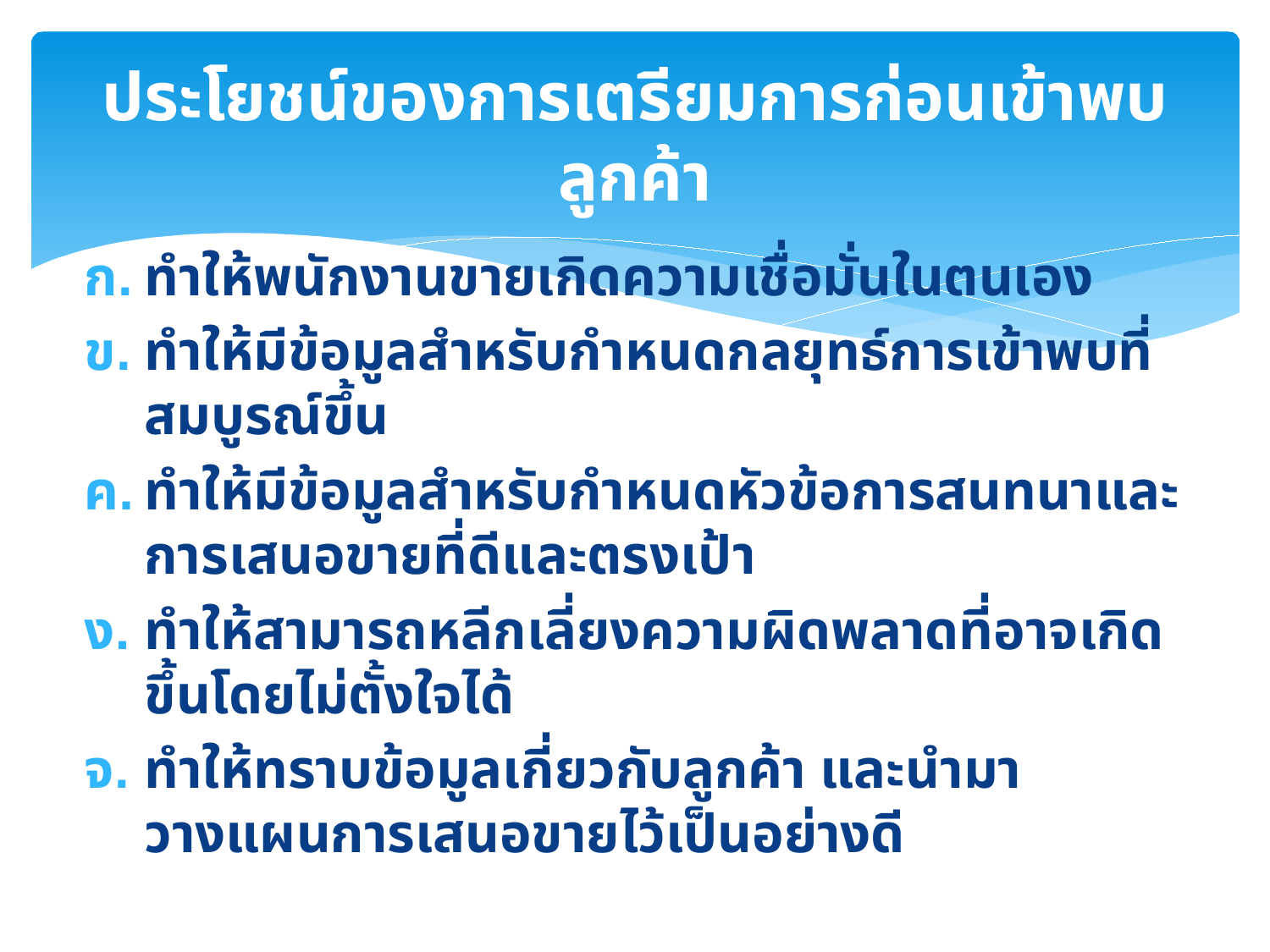

# ประโยชน์ของการเตรียมการก่อนเข้าพบลูกค้า
ทำให้พนักงานขายเกิดความเชื่อมั่นในตนเอง
ทำให้มีข้อมูลสำหรับกำหนดกลยุทธ์การเข้าพบที่สมบูรณ์ขึ้น
ทำให้มีข้อมูลสำหรับกำหนดหัวข้อการสนทนาและการเสนอขายที่ดีและตรงเป้า
ทำให้สามารถหลีกเลี่ยงความผิดพลาดที่อาจเกิดขึ้นโดยไม่ตั้งใจได้
ทำให้ทราบข้อมูลเกี่ยวกับลูกค้า และนำมาวางแผนการเสนอขายไว้เป็นอย่างดี